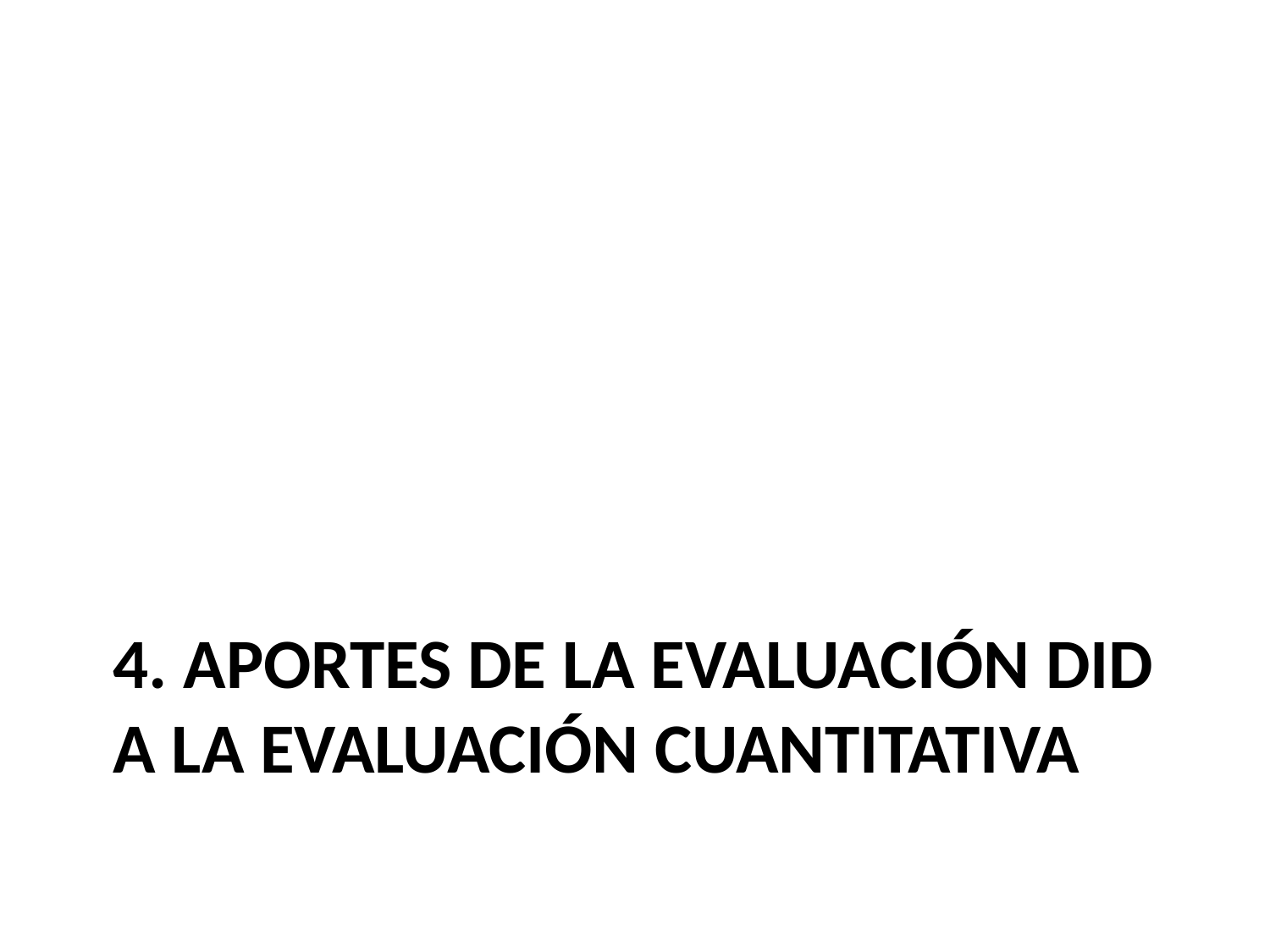

# 4. Aportes de la evaluación did a la evaluación cuantitativa